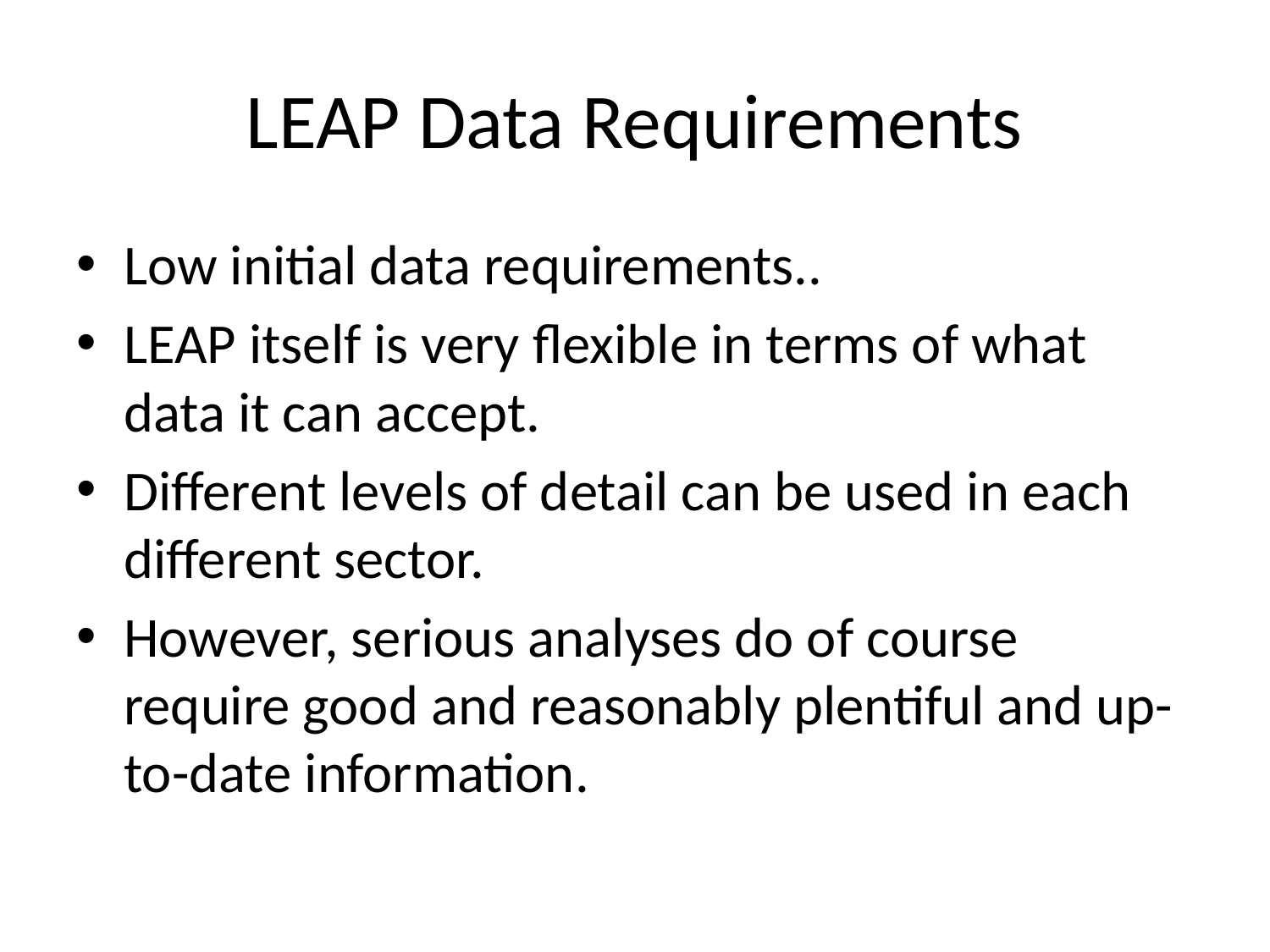

# LEAP Data Requirements
Low initial data requirements..
LEAP itself is very flexible in terms of what data it can accept.
Different levels of detail can be used in each different sector.
However, serious analyses do of course require good and reasonably plentiful and up-to-date information.